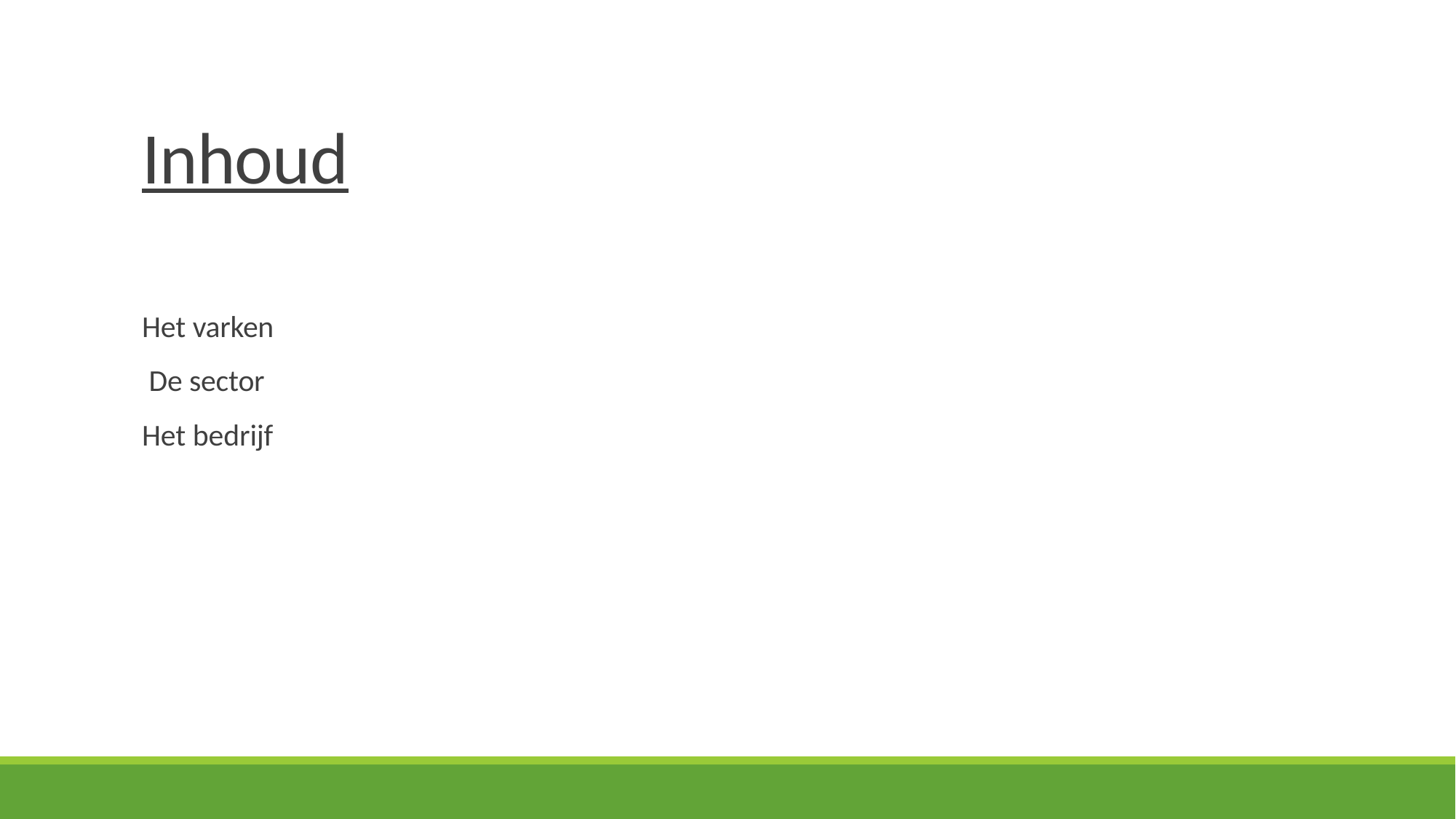

# Inhoud
Het varken  De sector  Het bedrijf